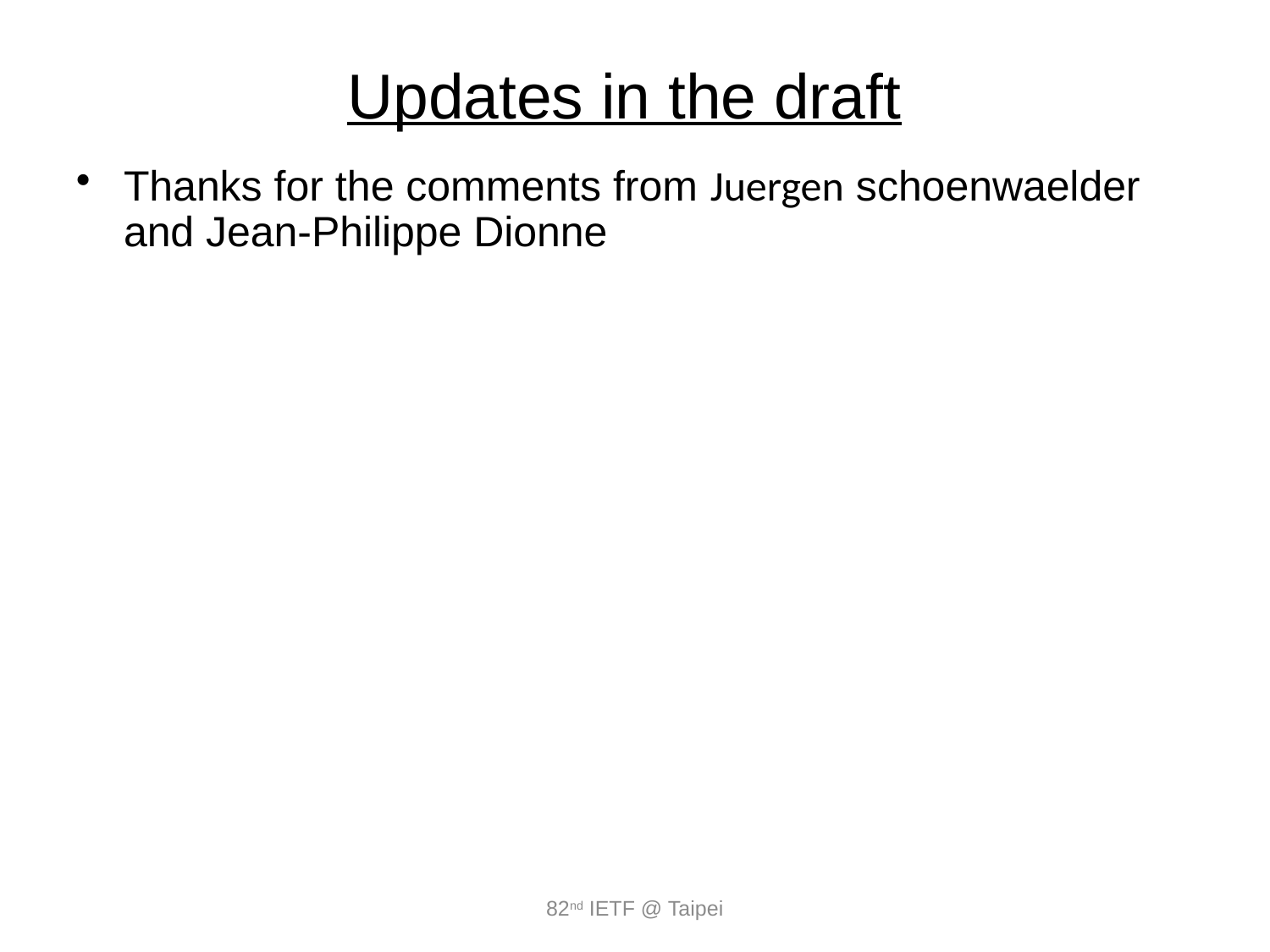

# Updates in the draft
Thanks for the comments from Juergen schoenwaelder and Jean-Philippe Dionne
82nd IETF @ Taipei